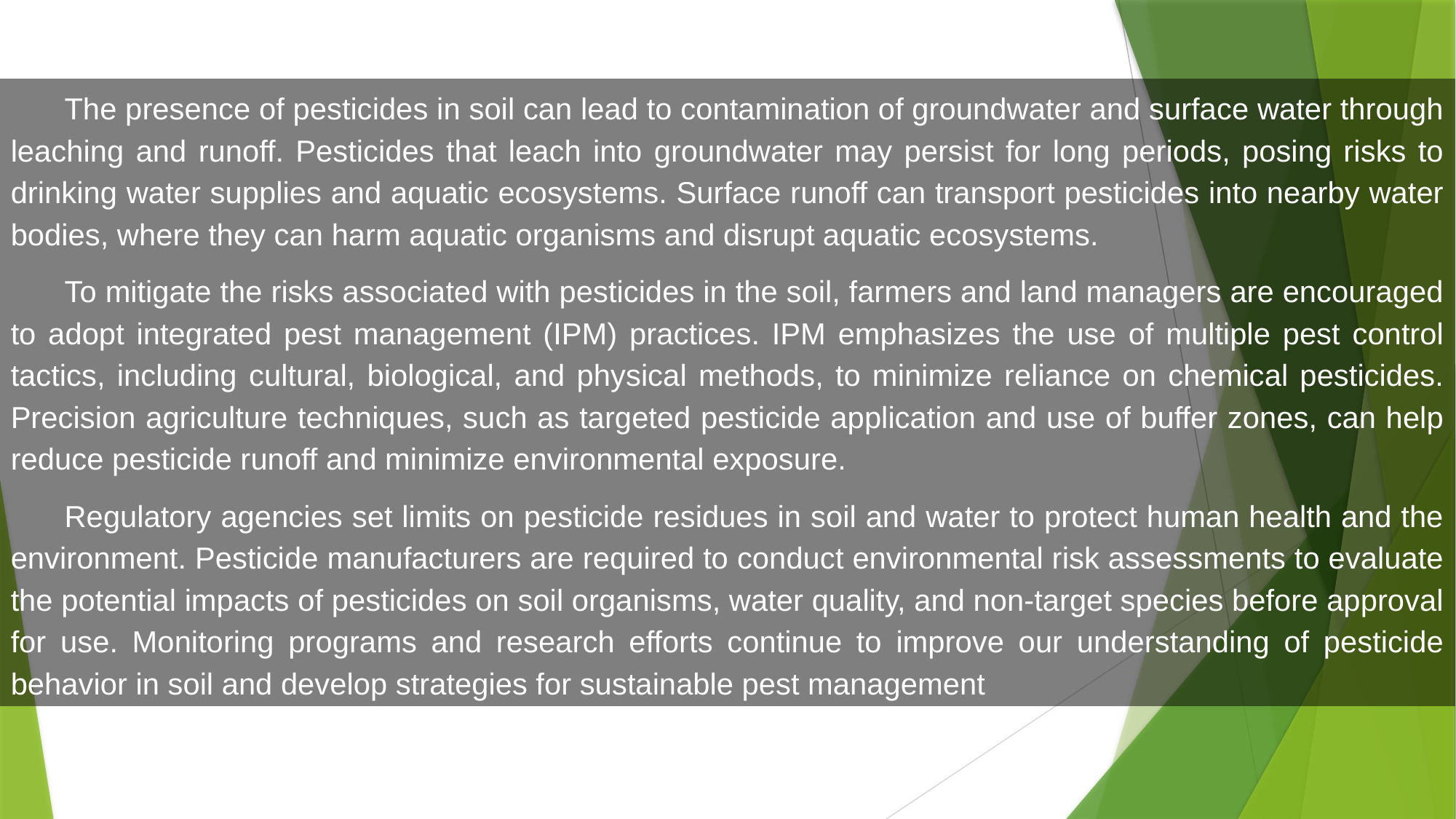

The presence of pesticides in soil can lead to contamination of groundwater and surface water through leaching and runoff. Pesticides that leach into groundwater may persist for long periods, posing risks to drinking water supplies and aquatic ecosystems. Surface runoff can transport pesticides into nearby water bodies, where they can harm aquatic organisms and disrupt aquatic ecosystems.
To mitigate the risks associated with pesticides in the soil, farmers and land managers are encouraged to adopt integrated pest management (IPM) practices. IPM emphasizes the use of multiple pest control tactics, including cultural, biological, and physical methods, to minimize reliance on chemical pesticides. Precision agriculture techniques, such as targeted pesticide application and use of buffer zones, can help reduce pesticide runoff and minimize environmental exposure.
Regulatory agencies set limits on pesticide residues in soil and water to protect human health and the environment. Pesticide manufacturers are required to conduct environmental risk assessments to evaluate the potential impacts of pesticides on soil organisms, water quality, and non-target species before approval for use. Monitoring programs and research efforts continue to improve our understanding of pesticide behavior in soil and develop strategies for sustainable pest management